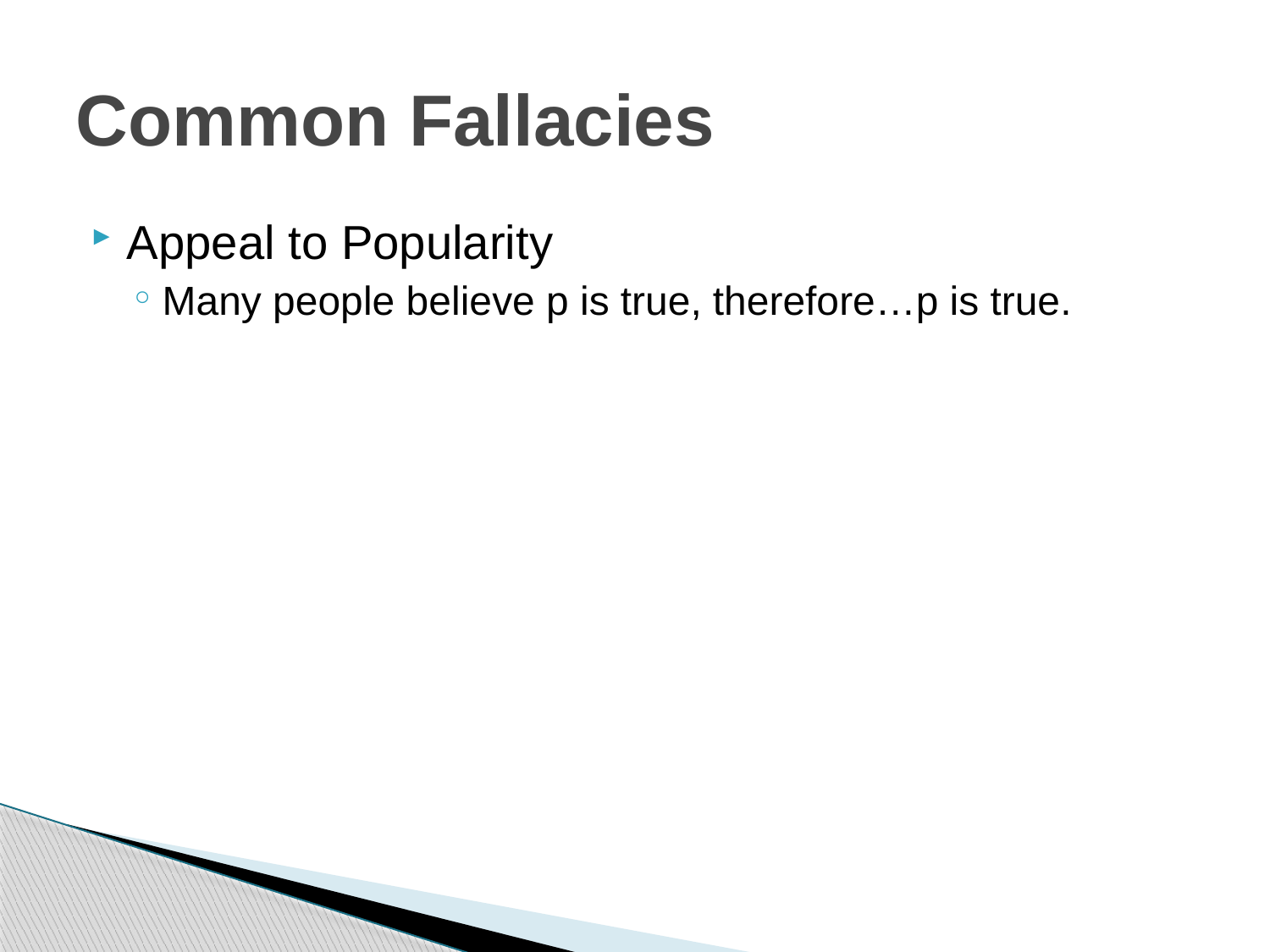

# Common Fallacies
Appeal to Popularity
Many people believe p is true, therefore…p is true.